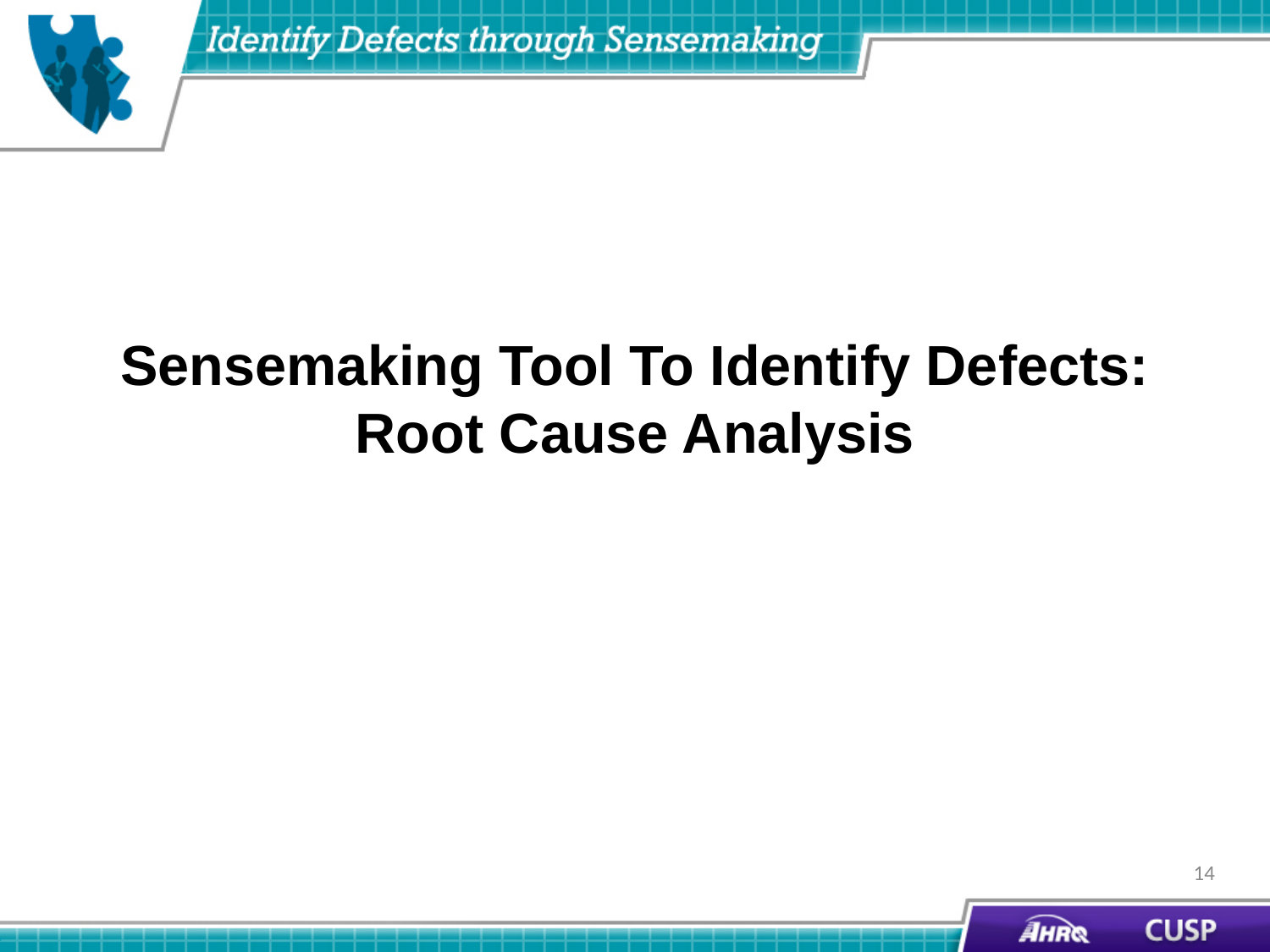

# Sensemaking Tool To Identify Defects: Root Cause Analysis
14